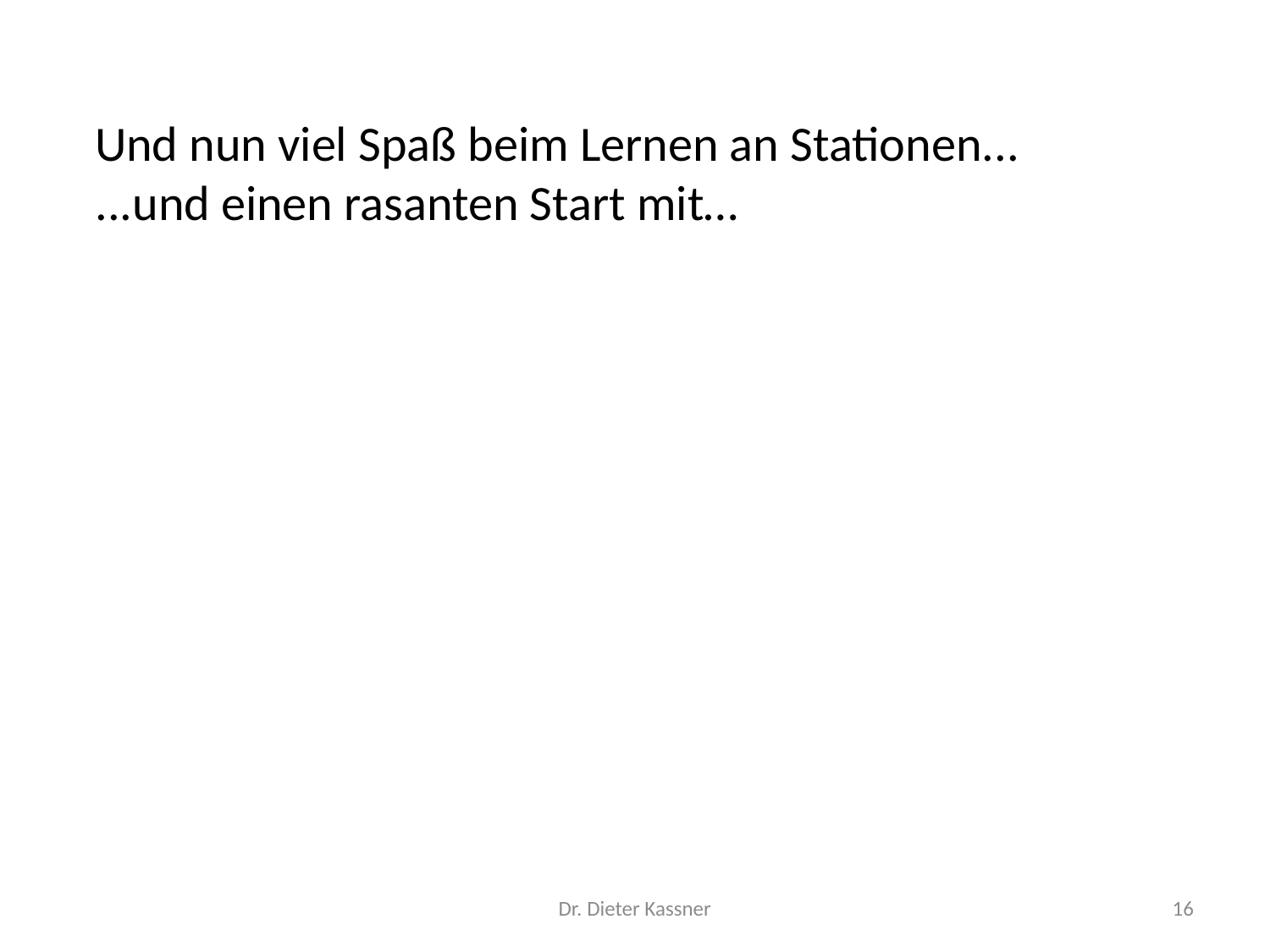

Und nun viel Spaß beim Lernen an Stationen...
...und einen rasanten Start mit…
Dr. Dieter Kassner
16